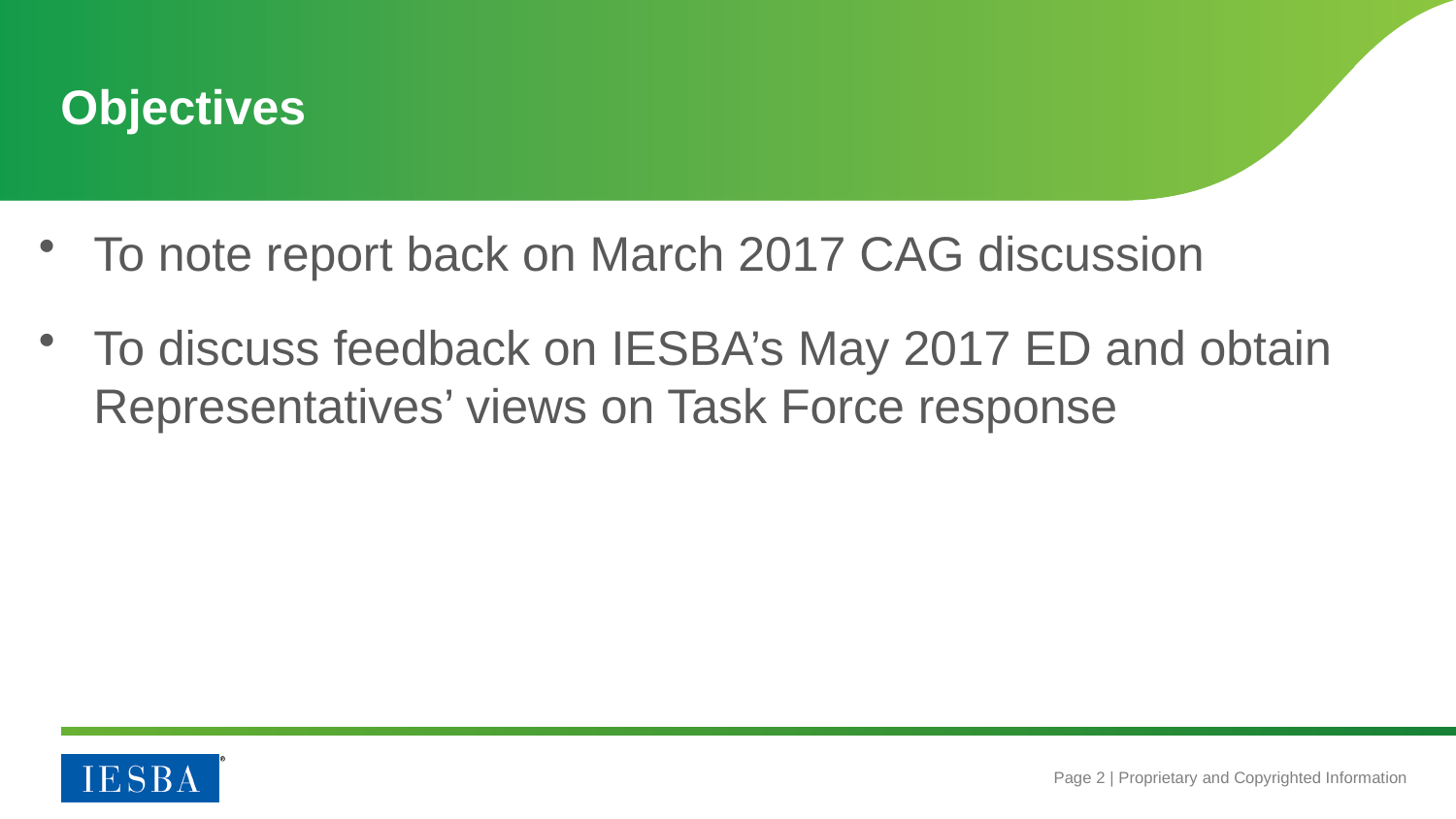

# Objectives
To note report back on March 2017 CAG discussion
To discuss feedback on IESBA’s May 2017 ED and obtain  Representatives’ views on Task Force response